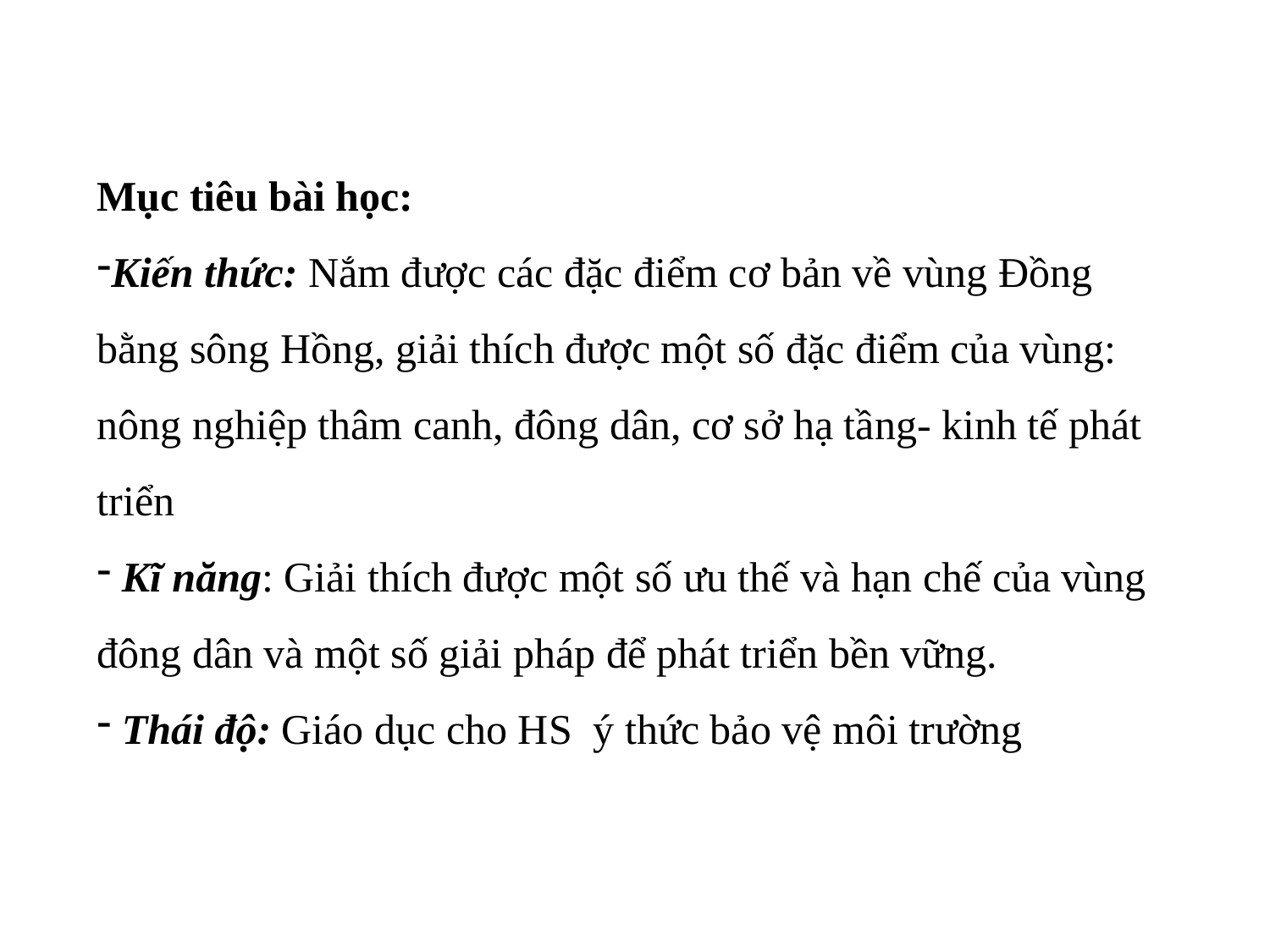

Mục tiêu bài học:
Kiến thức: Nắm được các đặc điểm cơ bản về vùng Đồng bằng sông Hồng, giải thích được một số đặc điểm của vùng: nông nghiệp thâm canh, đông dân, cơ sở hạ tầng- kinh tế phát triển
 Kĩ năng: Giải thích được một số ưu thế và hạn chế của vùng đông dân và một số giải pháp để phát triển bền vững.
 Thái độ: Giáo dục cho HS  ý thức bảo vệ môi trường